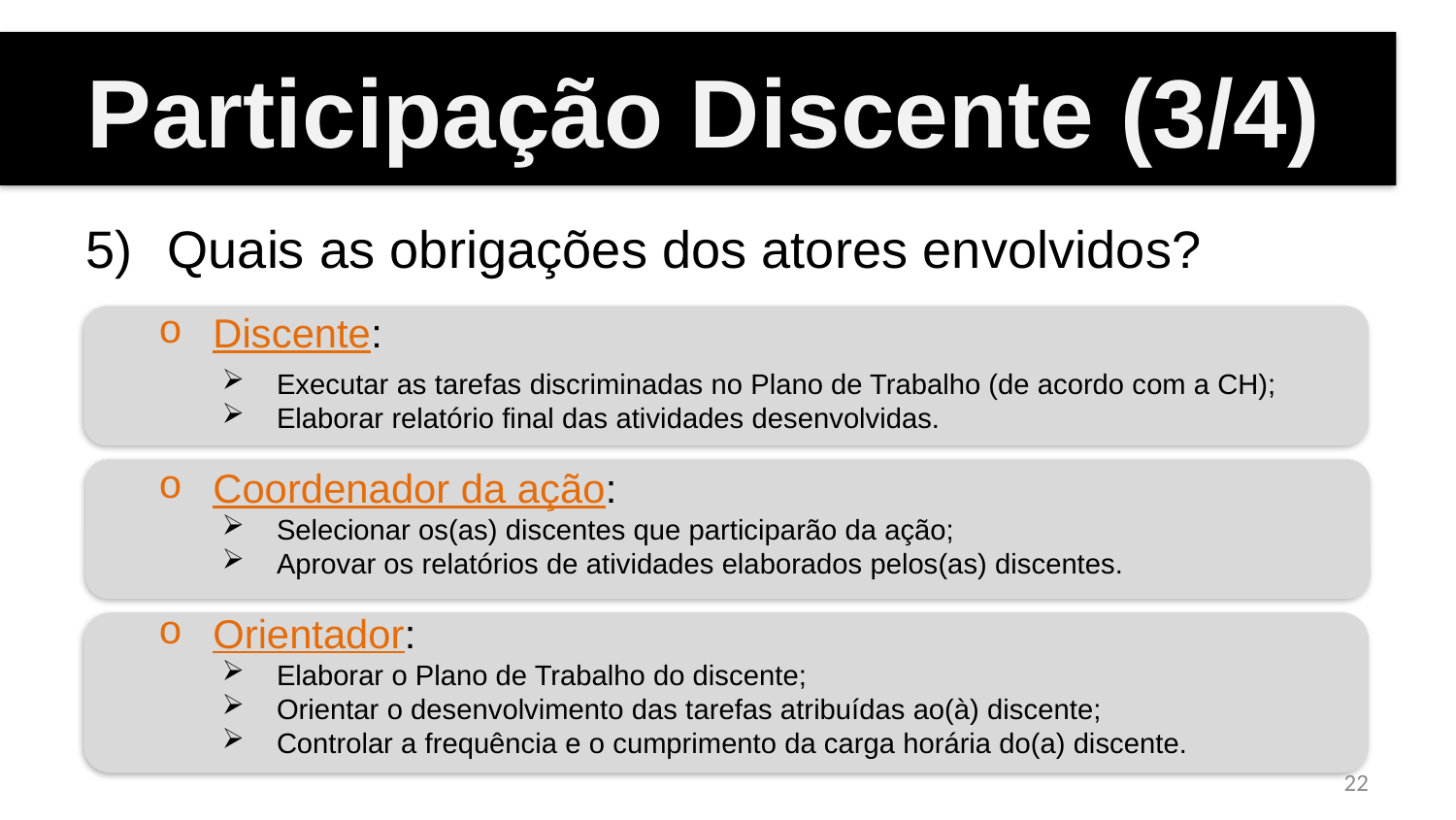

Participação Discente (3/4)
Quais as obrigações dos atores envolvidos?

Discente:

Executar as tarefas discriminadas no Plano de Trabalho (de acordo com a CH);
Elaborar relatório final das atividades desenvolvidas.

Coordenador da ação:
Selecionar os(as) discentes que participarão da ação;
Aprovar os relatórios de atividades elaborados pelos(as) discentes.

Orientador:
Elaborar o Plano de Trabalho do discente;
Orientar o desenvolvimento das tarefas atribuídas ao(à) discente;
Controlar a frequência e o cumprimento da carga horária do(a) discente.

22